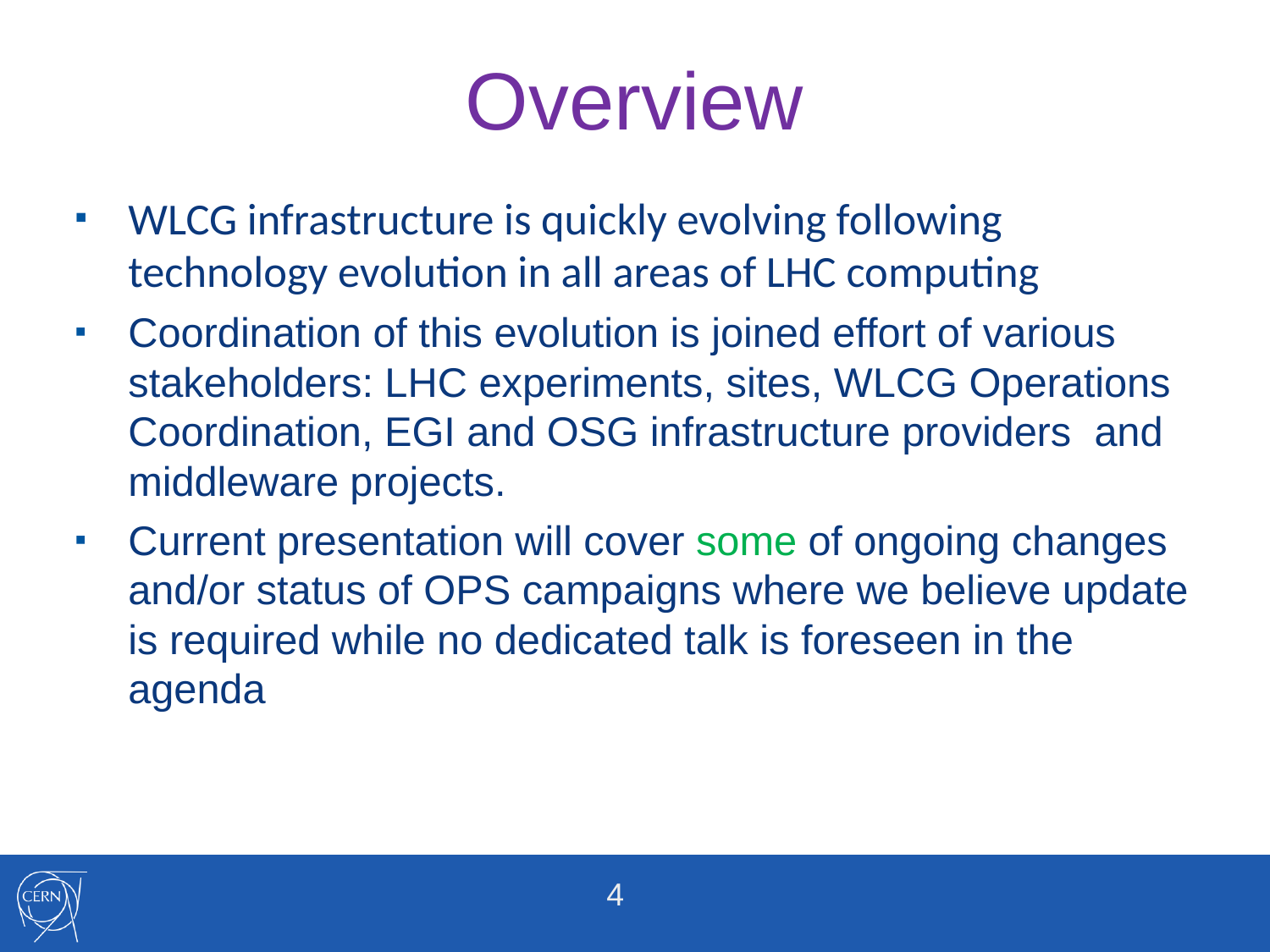

# Overview
WLCG infrastructure is quickly evolving following technology evolution in all areas of LHC computing
Coordination of this evolution is joined effort of various stakeholders: LHC experiments, sites, WLCG Operations Coordination, EGI and OSG infrastructure providers  and middleware projects.
Current presentation will cover some of ongoing changes and/or status of OPS campaigns where we believe update is required while no dedicated talk is foreseen in the agenda

4